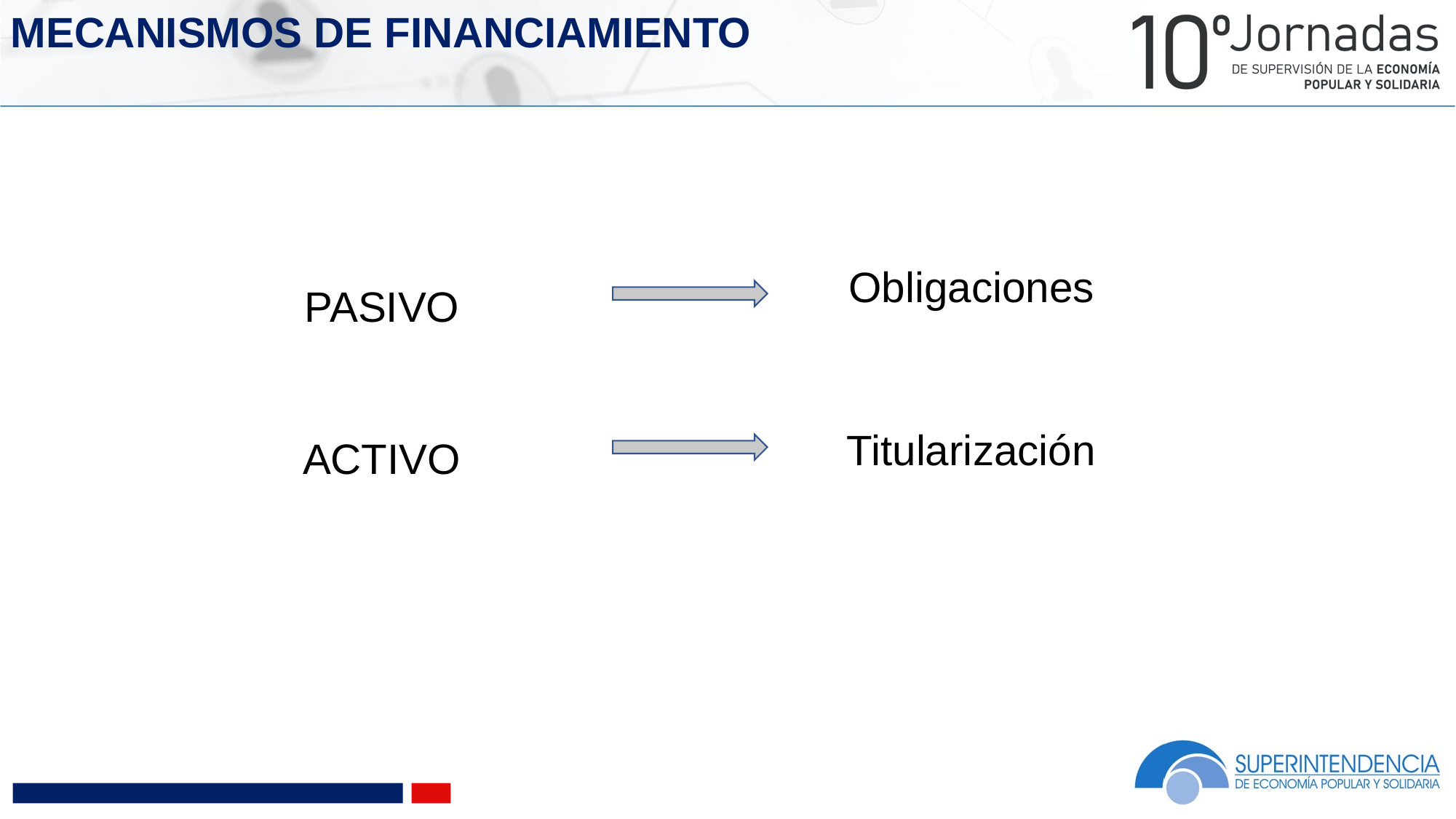

MECANISMOS DE FINANCIAMIENTO
Obligaciones
PASIVO

Titularización
ACTIVO